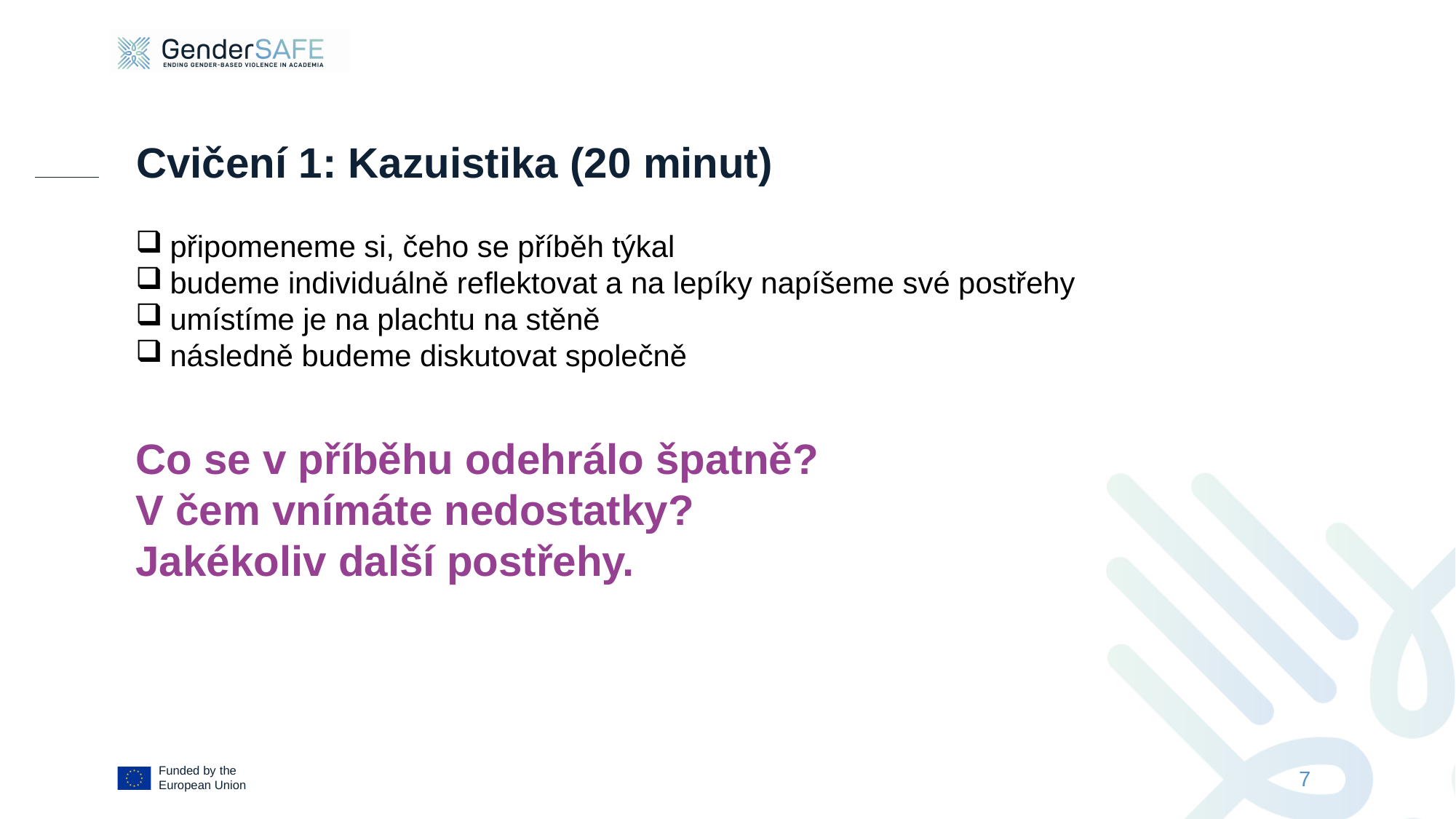

Cvičení 1: Kazuistika (20 minut)
připomeneme si, čeho se příběh týkal
budeme individuálně reflektovat a na lepíky napíšeme své postřehy
umístíme je na plachtu na stěně
následně budeme diskutovat společně

Co se v příběhu odehrálo špatně?
V čem vnímáte nedostatky?
Jakékoliv další postřehy.
7